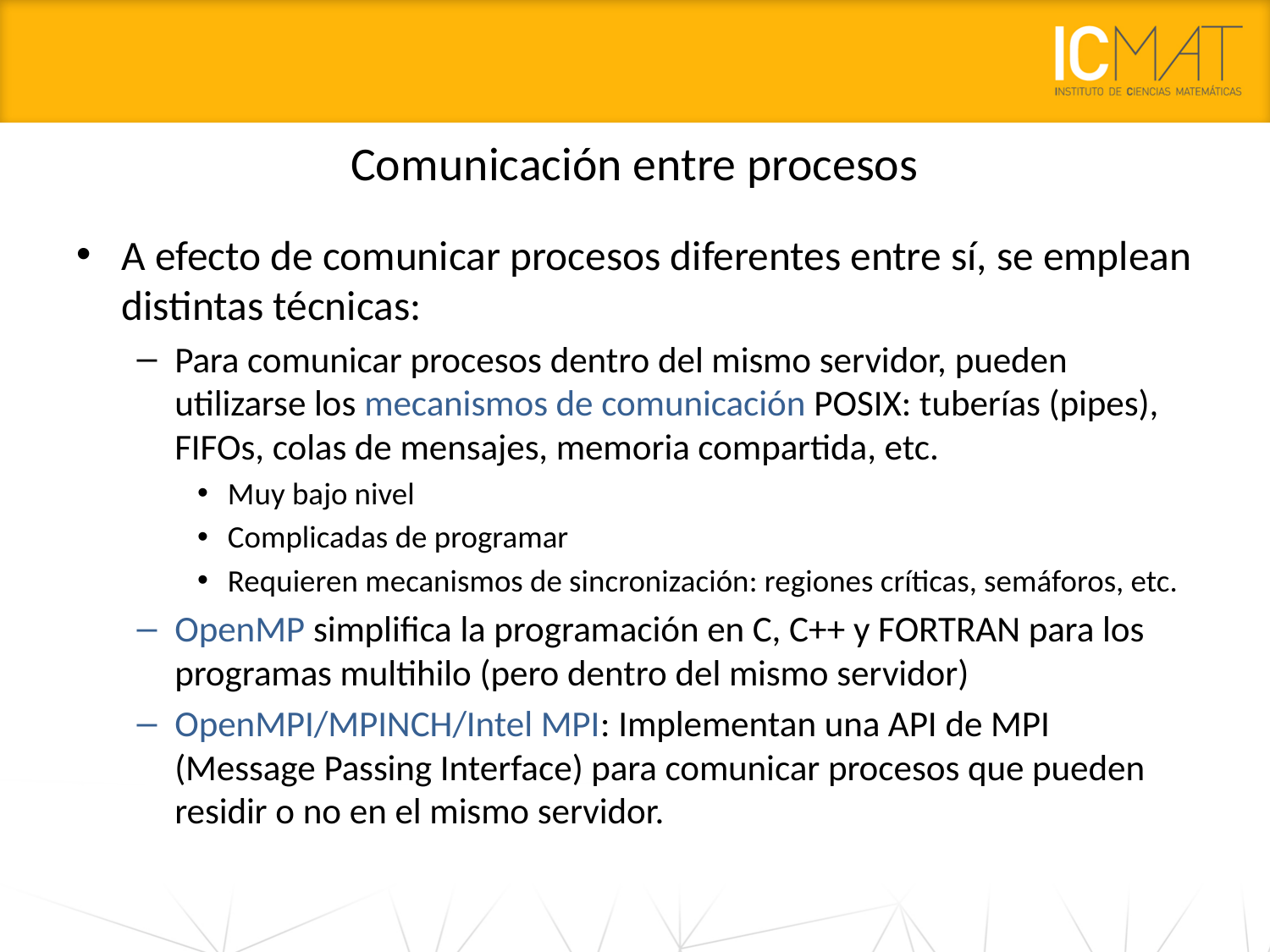

# Comunicación entre procesos
A efecto de comunicar procesos diferentes entre sí, se emplean distintas técnicas:
Para comunicar procesos dentro del mismo servidor, pueden utilizarse los mecanismos de comunicación POSIX: tuberías (pipes), FIFOs, colas de mensajes, memoria compartida, etc.
Muy bajo nivel
Complicadas de programar
Requieren mecanismos de sincronización: regiones críticas, semáforos, etc.
OpenMP simplifica la programación en C, C++ y FORTRAN para los programas multihilo (pero dentro del mismo servidor)
OpenMPI/MPINCH/Intel MPI: Implementan una API de MPI (Message Passing Interface) para comunicar procesos que pueden residir o no en el mismo servidor.